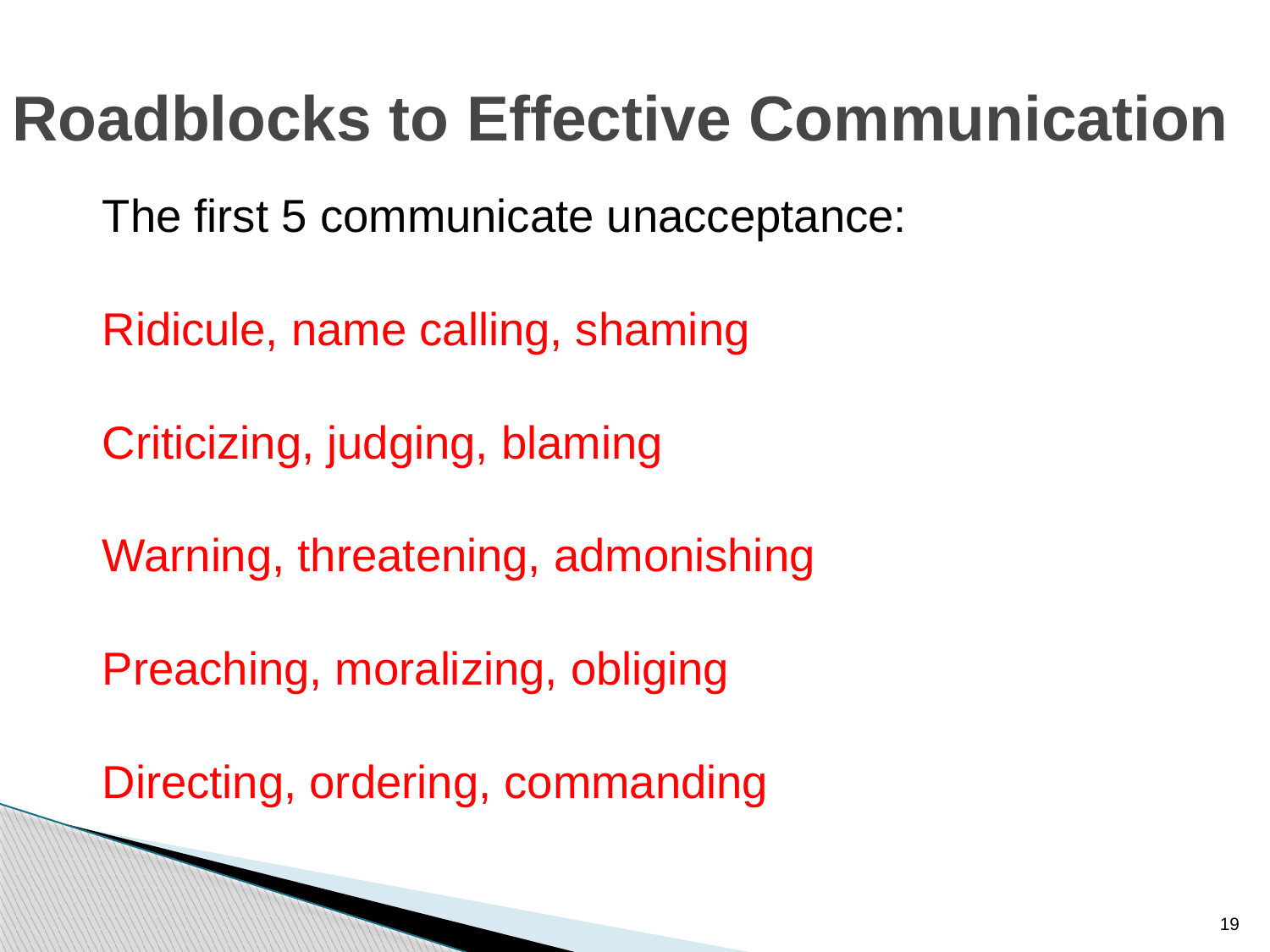

# Roadblocks to Effective Communication
The first 5 communicate unacceptance:

Ridicule, name calling, shaming

Criticizing, judging, blaming

Warning, threatening, admonishing

Preaching, moralizing, obliging

Directing, ordering, commanding

19